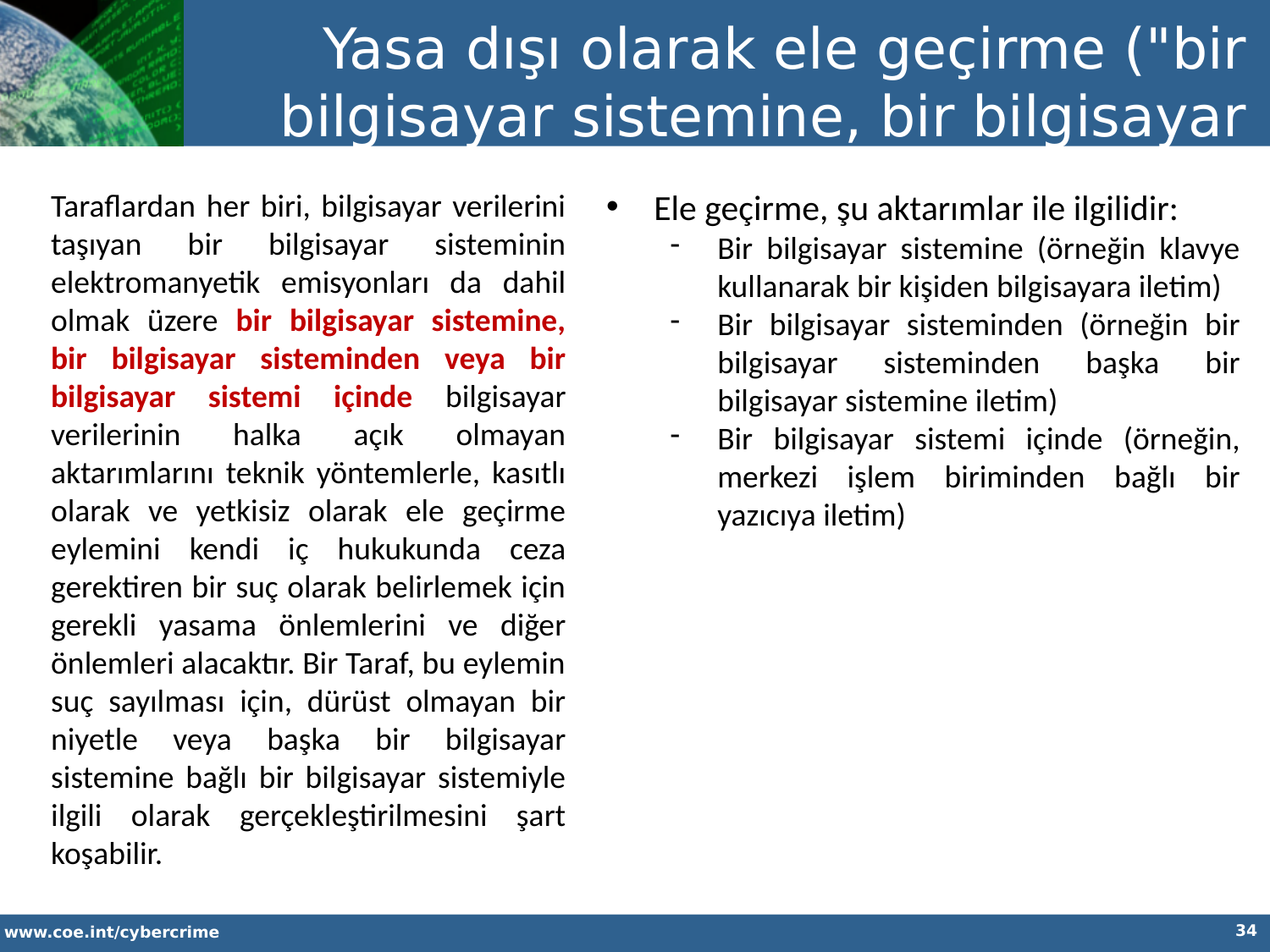

Yasa dışı olarak ele geçirme ("bir bilgisayar sistemine, bir bilgisayar sisteminden veya bir bilgisayar sisteminde")
Taraflardan her biri, bilgisayar verilerini taşıyan bir bilgisayar sisteminin elektromanyetik emisyonları da dahil olmak üzere bir bilgisayar sistemine, bir bilgisayar sisteminden veya bir bilgisayar sistemi içinde bilgisayar verilerinin halka açık olmayan aktarımlarını teknik yöntemlerle, kasıtlı olarak ve yetkisiz olarak ele geçirme eylemini kendi iç hukukunda ceza gerektiren bir suç olarak belirlemek için gerekli yasama önlemlerini ve diğer önlemleri alacaktır. Bir Taraf, bu eylemin suç sayılması için, dürüst olmayan bir niyetle veya başka bir bilgisayar sistemine bağlı bir bilgisayar sistemiyle ilgili olarak gerçekleştirilmesini şart koşabilir.
Ele geçirme, şu aktarımlar ile ilgilidir:
Bir bilgisayar sistemine (örneğin klavye kullanarak bir kişiden bilgisayara iletim)
Bir bilgisayar sisteminden (örneğin bir bilgisayar sisteminden başka bir bilgisayar sistemine iletim)
Bir bilgisayar sistemi içinde (örneğin, merkezi işlem biriminden bağlı bir yazıcıya iletim)